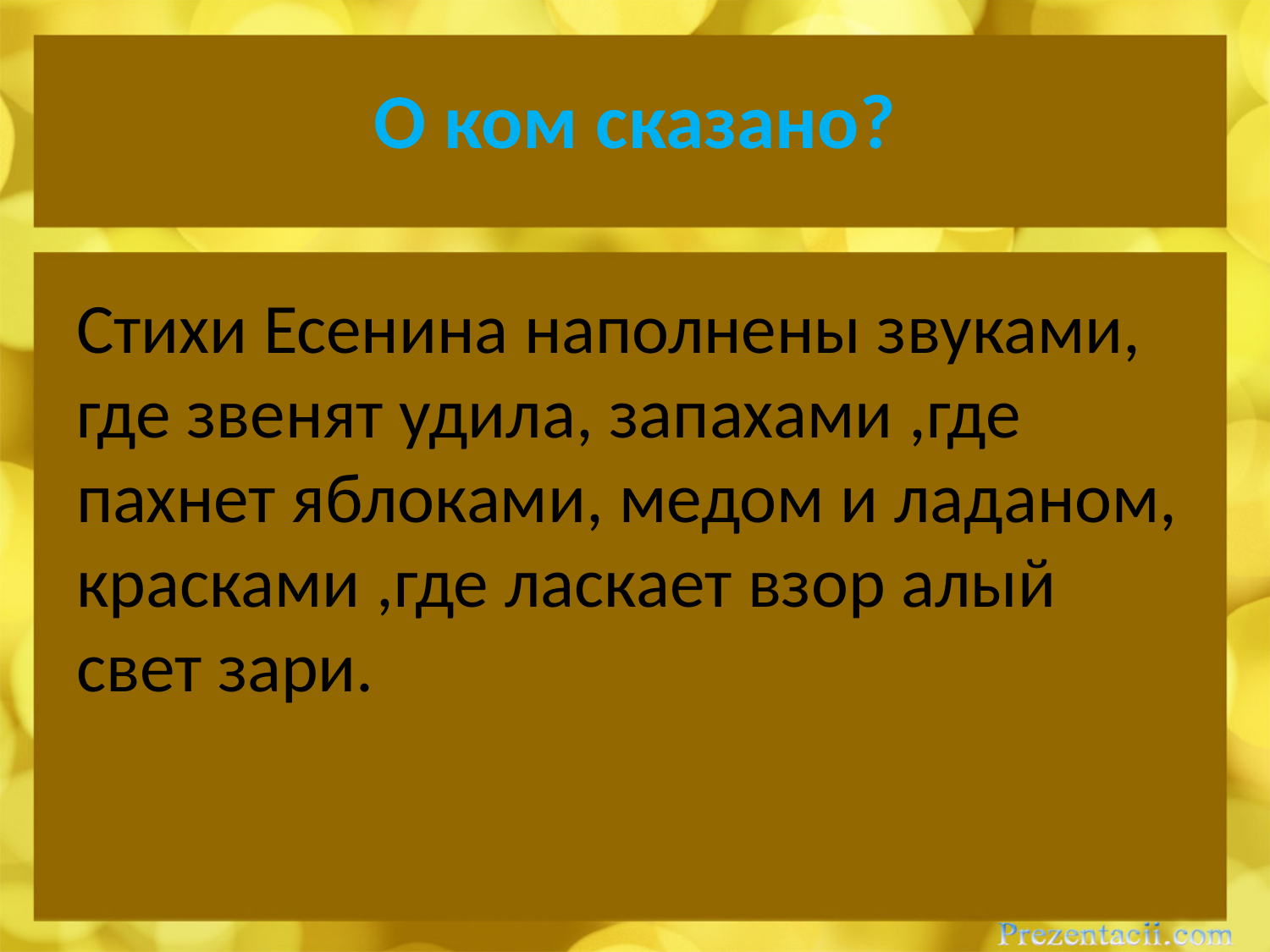

# О ком сказано?
Стихи Есенина наполнены звуками, где звенят удила, запахами ,где пахнет яблоками, медом и ладаном, красками ,где ласкает взор алый свет зари.